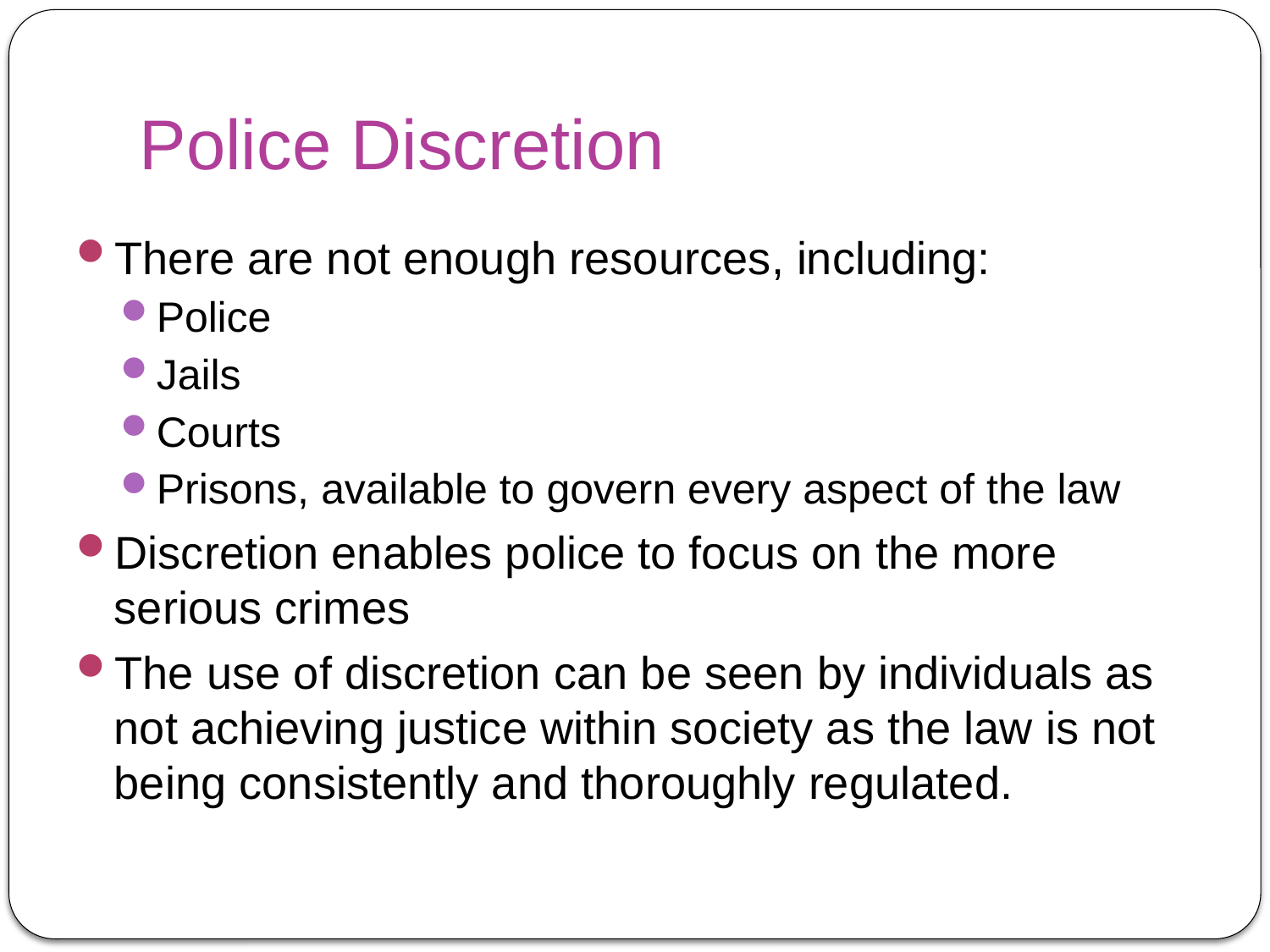

# Police Discretion
There are not enough resources, including:
Police
Jails
Courts
Prisons, available to govern every aspect of the law
Discretion enables police to focus on the more serious crimes
The use of discretion can be seen by individuals as not achieving justice within society as the law is not being consistently and thoroughly regulated.